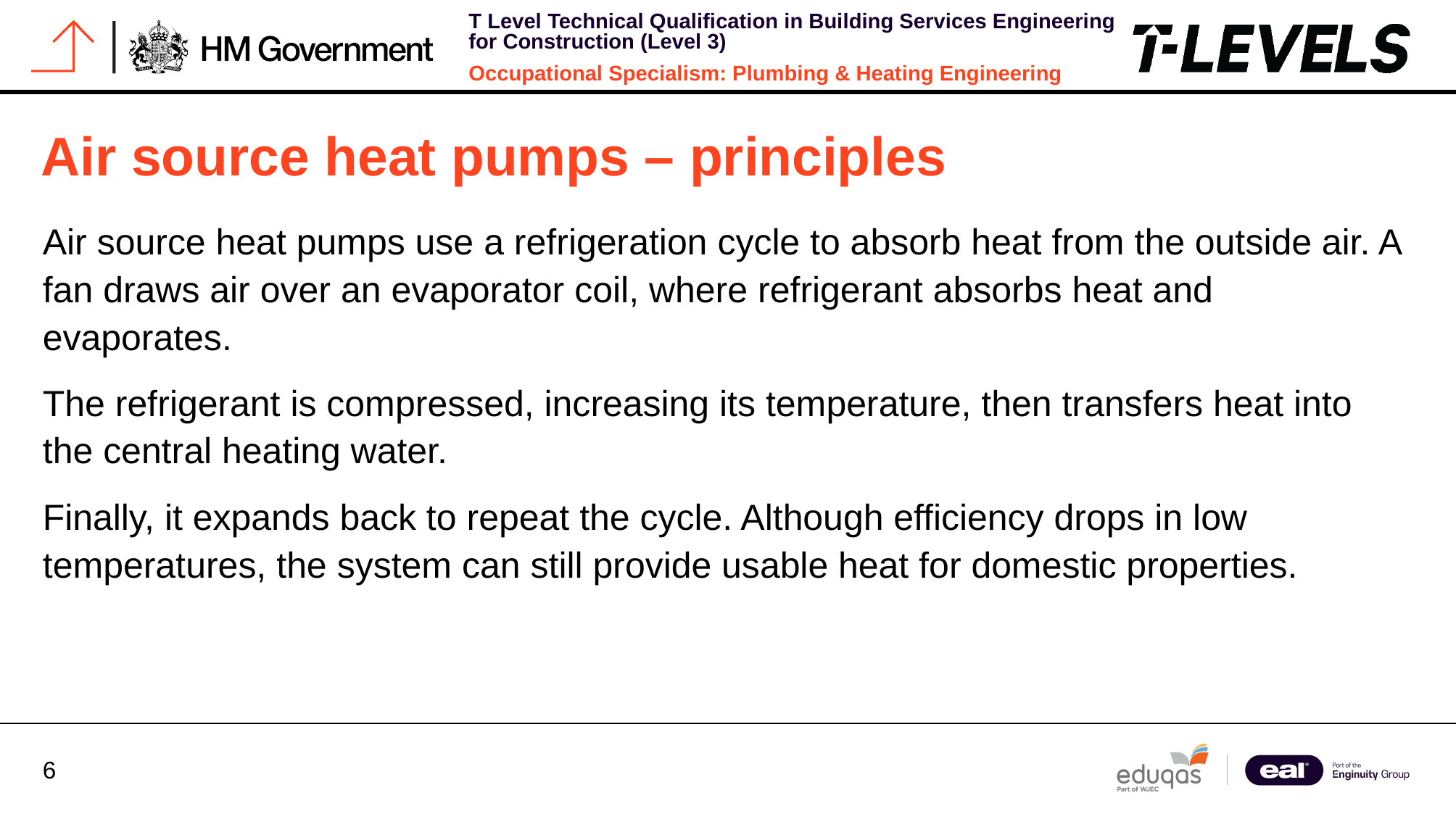

# Air source heat pumps – principles
Air source heat pumps use a refrigeration cycle to absorb heat from the outside air. A fan draws air over an evaporator coil, where refrigerant absorbs heat and evaporates.
The refrigerant is compressed, increasing its temperature, then transfers heat into the central heating water.
Finally, it expands back to repeat the cycle. Although efficiency drops in low temperatures, the system can still provide usable heat for domestic properties.